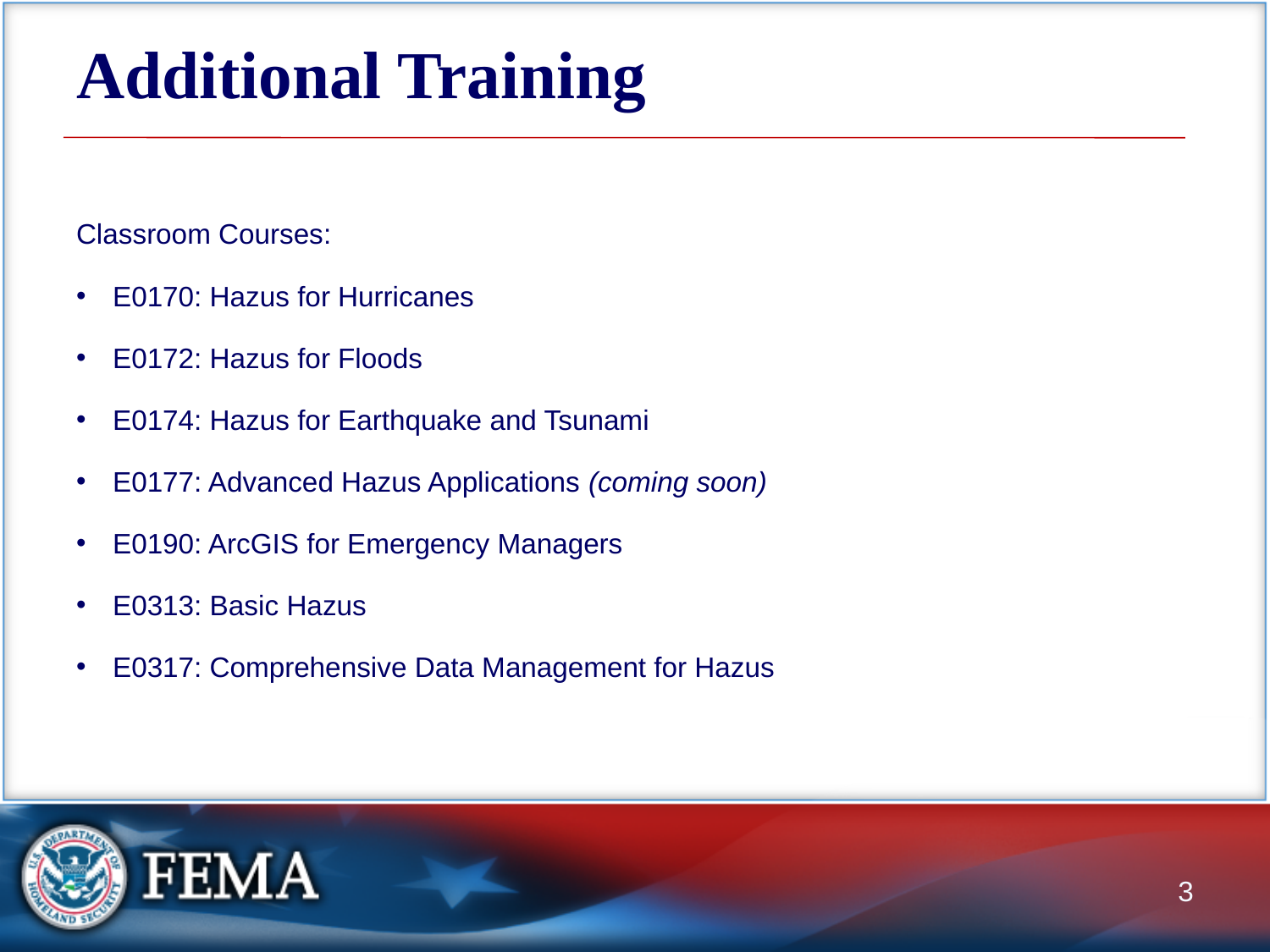

# Additional Training

Classroom Courses:
E0170: Hazus for Hurricanes
E0172: Hazus for Floods
E0174: Hazus for Earthquake and Tsunami
E0177: Advanced Hazus Applications (coming soon)
E0190: ArcGIS for Emergency Managers
E0313: Basic Hazus
E0317: Comprehensive Data Management for Hazus

3